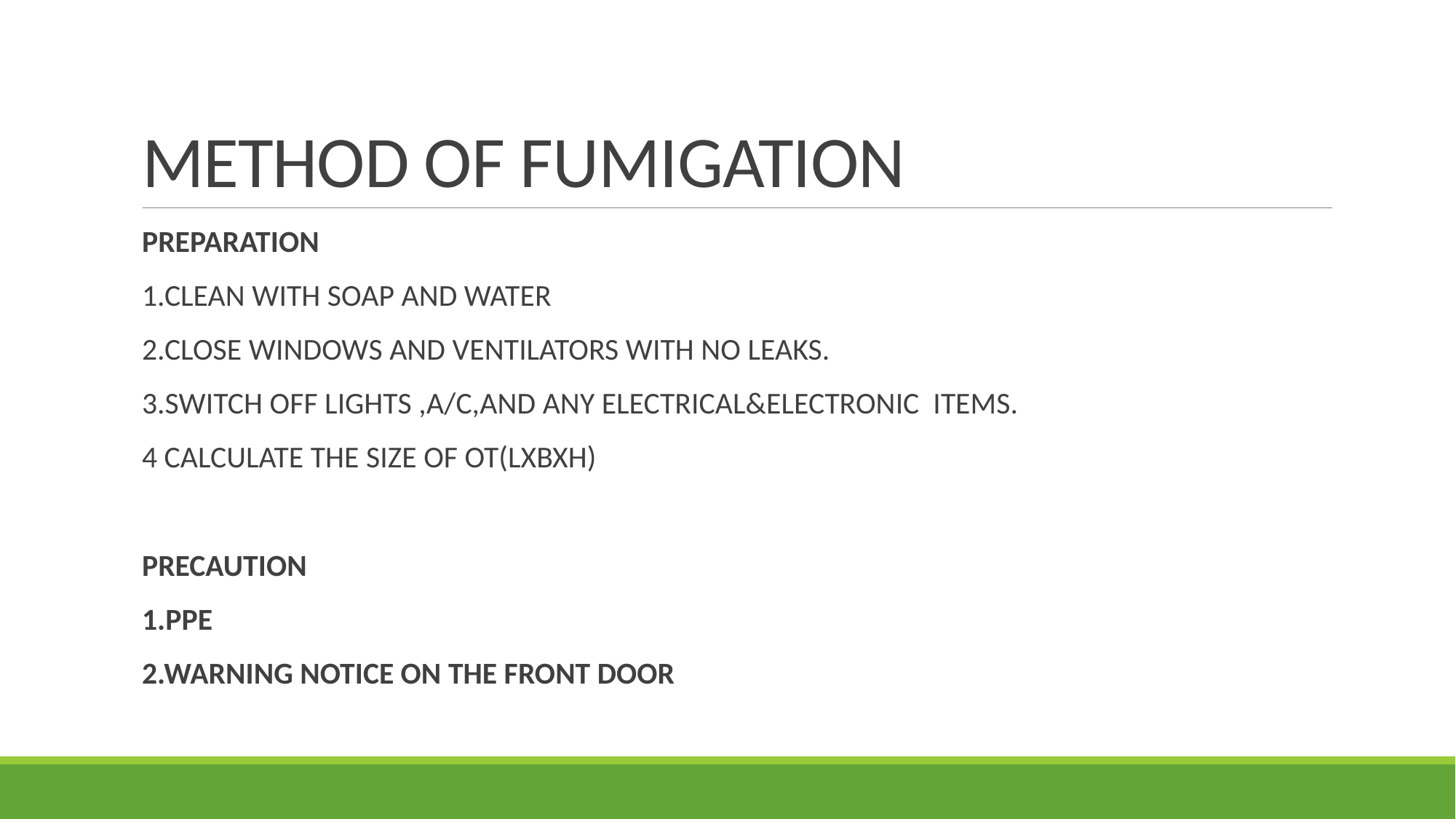

# METHOD OF FUMIGATION
PREPARATION
1.CLEAN WITH SOAP AND WATER
2.CLOSE WINDOWS AND VENTILATORS WITH NO LEAKS.
3.SWITCH OFF LIGHTS ,A/C,AND ANY ELECTRICAL&ELECTRONIC  ITEMS.
4 CALCULATE THE SIZE OF OT(LXBXH)

PRECAUTION
1.PPE
2.WARNING NOTICE ON THE FRONT DOOR